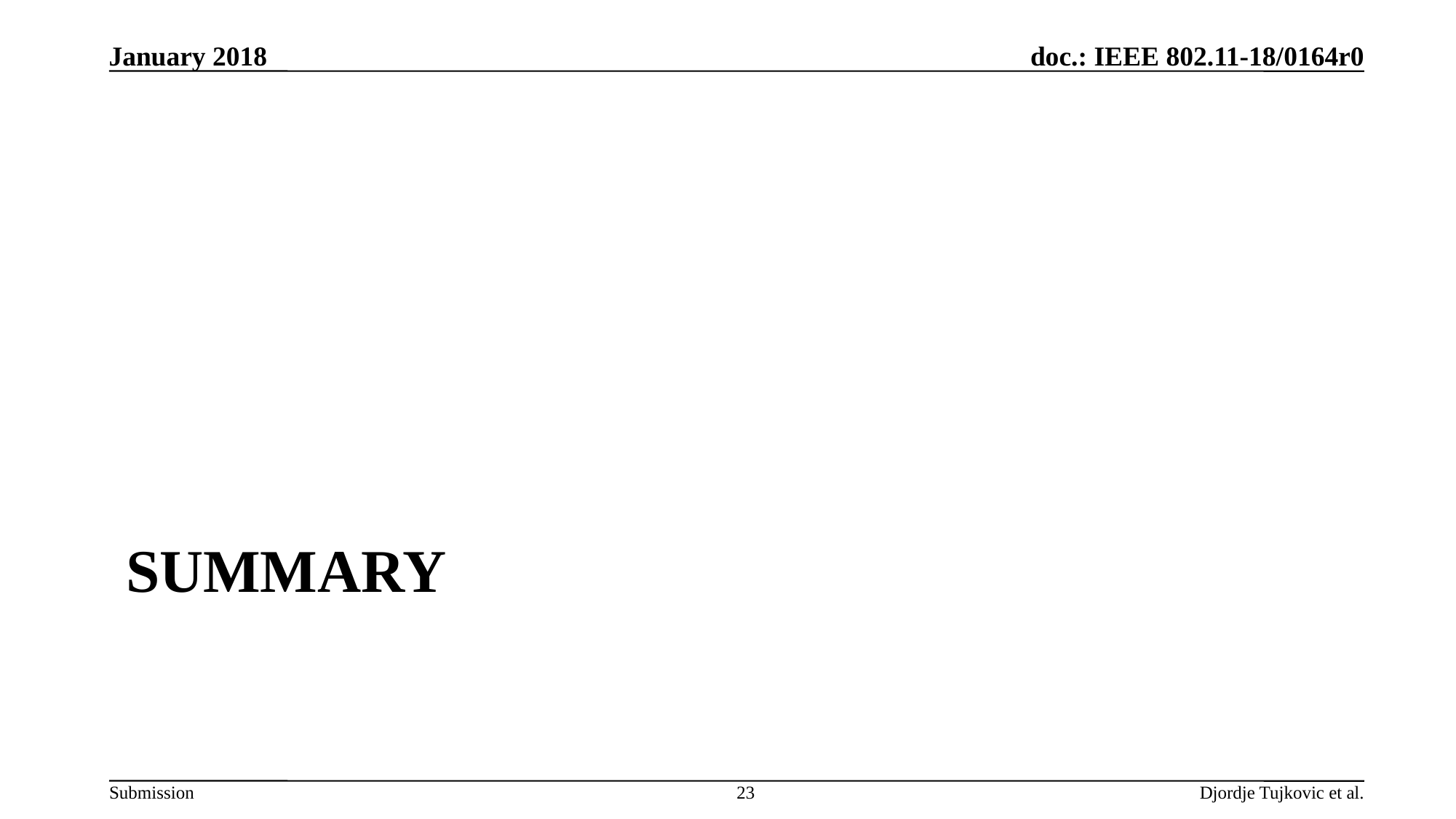

January 2018
# Summary
23
Djordje Tujkovic et al.